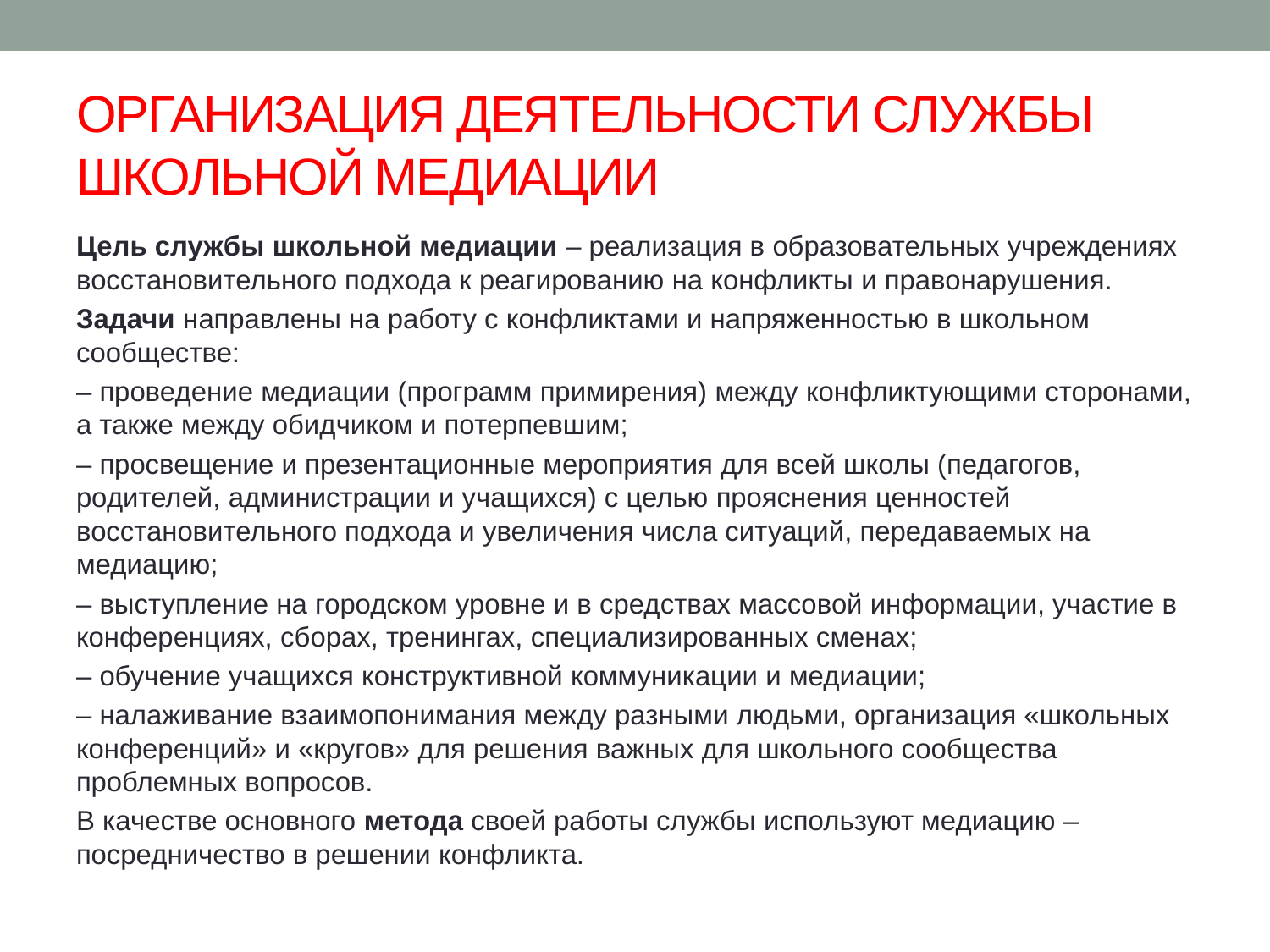

# ОРГАНИЗАЦИЯ ДЕЯТЕЛЬНОСТИ СЛУЖБЫ ШКОЛЬНОЙ МЕДИАЦИИ
Цель службы школьной медиации – реализация в образовательных учреждениях восстановительного подхода к реагированию на конфликты и правонарушения.
Задачи направлены на работу с конфликтами и напряженностью в школьном сообществе:
– проведение медиации (программ примирения) между конфликтующими сторонами, а также между обидчиком и потерпевшим;
– просвещение и презентационные мероприятия для всей школы (педагогов, родителей, администрации и учащихся) с целью прояснения ценностей восстановительного подхода и увеличения числа ситуаций, передаваемых на медиацию;
– выступление на городском уровне и в средствах массовой информации, участие в конференциях, сборах, тренингах, специализированных сменах;
– обучение учащихся конструктивной коммуникации и медиации;
– налаживание взаимопонимания между разными людьми, организация «школьных конференций» и «кругов» для решения важных для школьного сообщества проблемных вопросов.
В качестве основного метода своей работы службы используют медиацию – посредничество в решении конфликта.